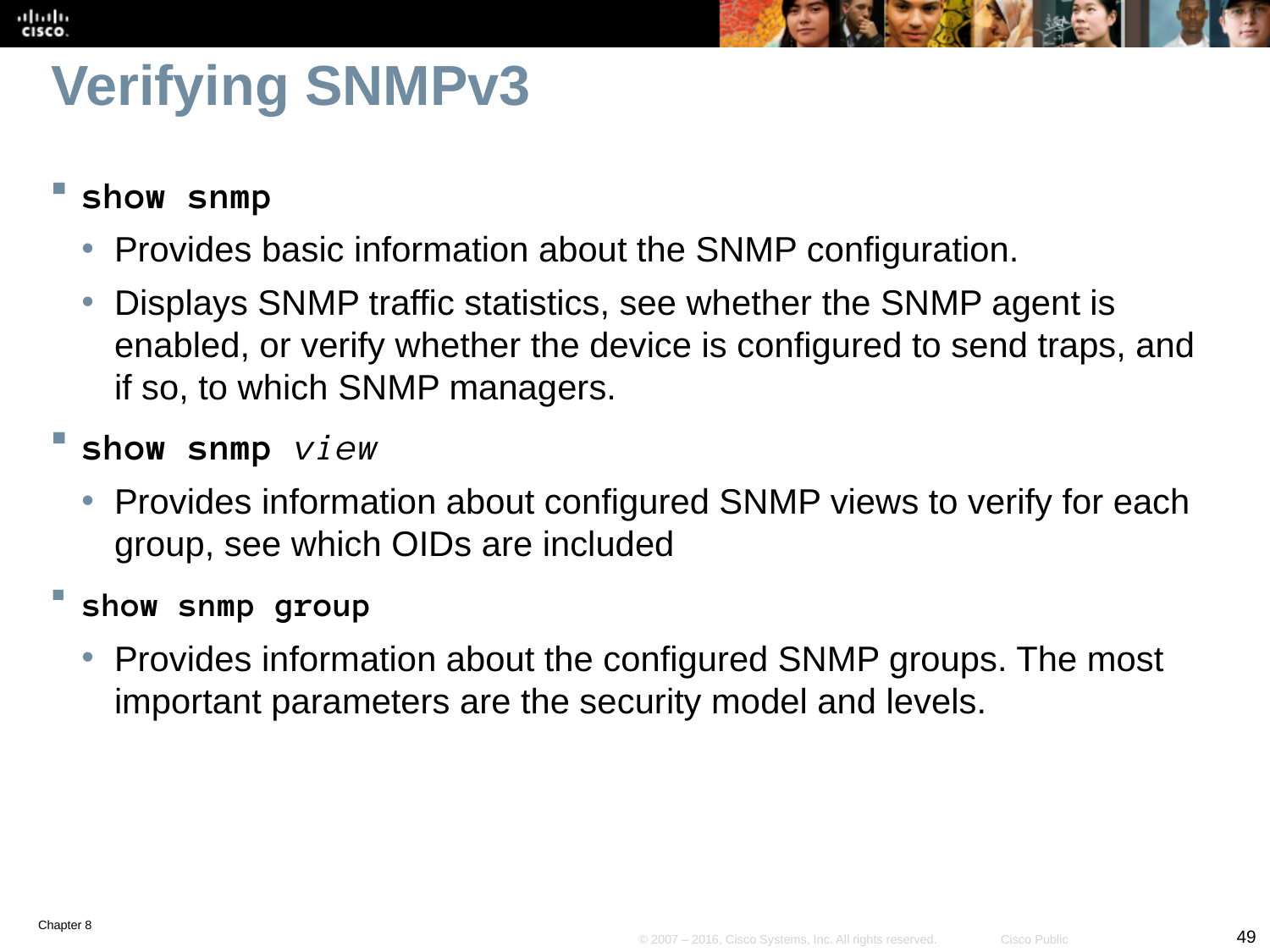

# Verifying SNMPv3
show snmp
Provides basic information about the SNMP configuration.
Displays SNMP traffic statistics, see whether the SNMP agent is enabled, or verify whether the device is configured to send traps, and if so, to which SNMP managers.
show snmp view
Provides information about configured SNMP views to verify for each group, see which OIDs are included
show snmp group
Provides information about the configured SNMP groups. The most important parameters are the security model and levels.